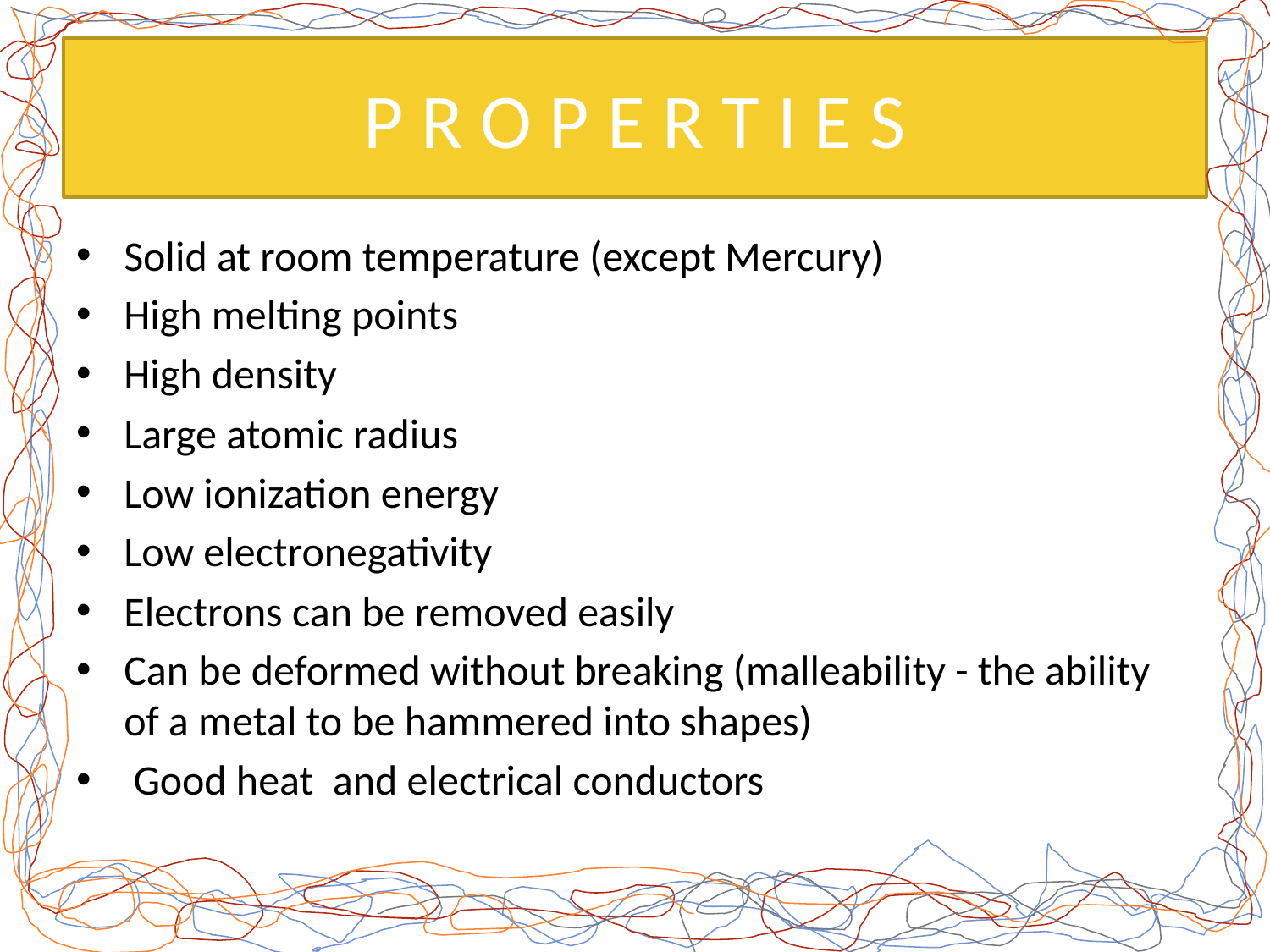

# P R O P E R T I E S
Solid at room temperature (except Mercury)
High melting points
High density
Large atomic radius
Low ionization energy
Low electronegativity
Electrons can be removed easily
Can be deformed without breaking (malleability - the ability of a metal to be hammered into shapes)
 Good heat  and electrical conductors